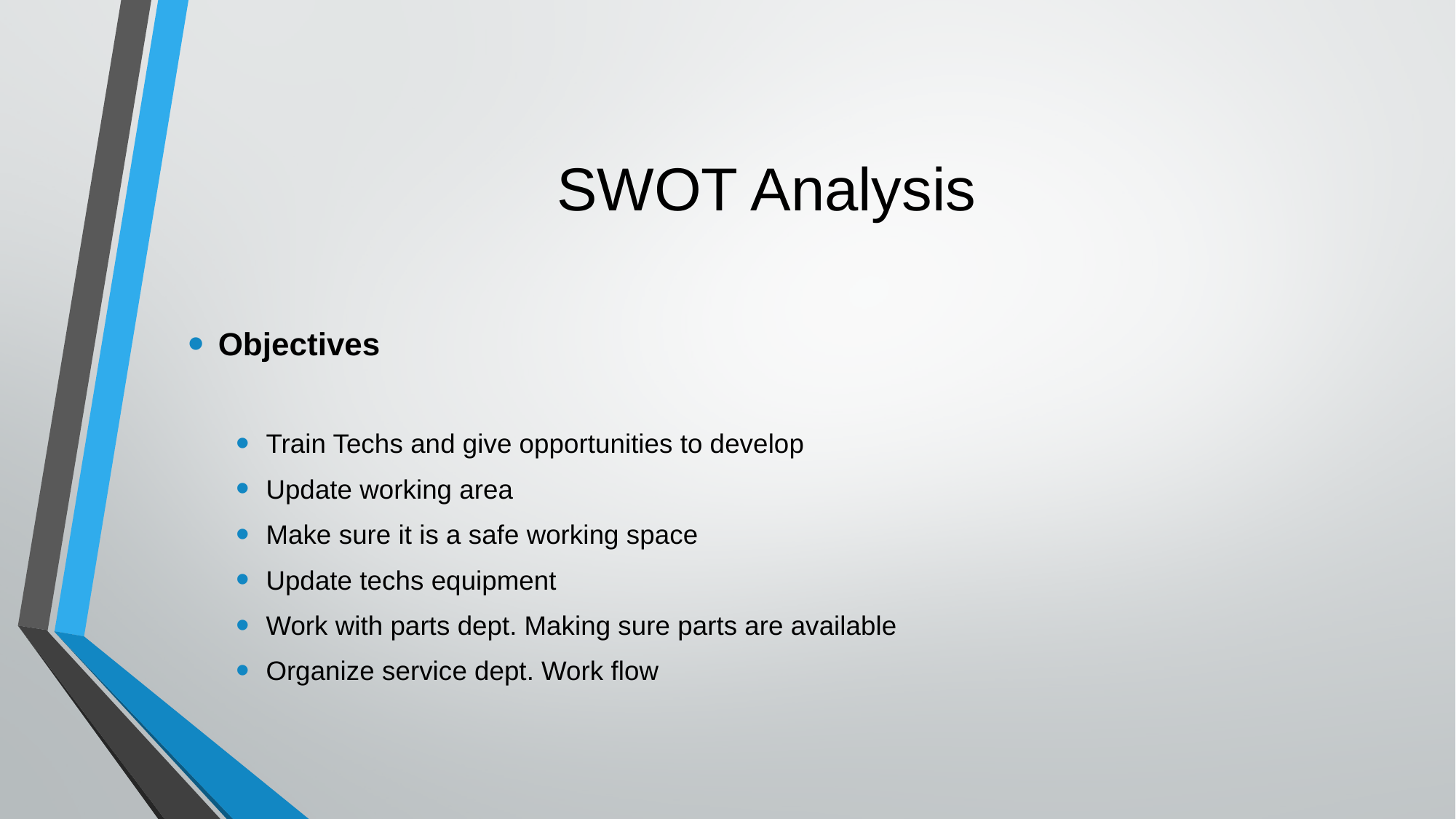

# SWOT Analysis
Objectives

Train Techs and give opportunities to develop
Update working area
Make sure it is a safe working space
Update techs equipment
Work with parts dept. Making sure parts are available
Organize service dept. Work flow